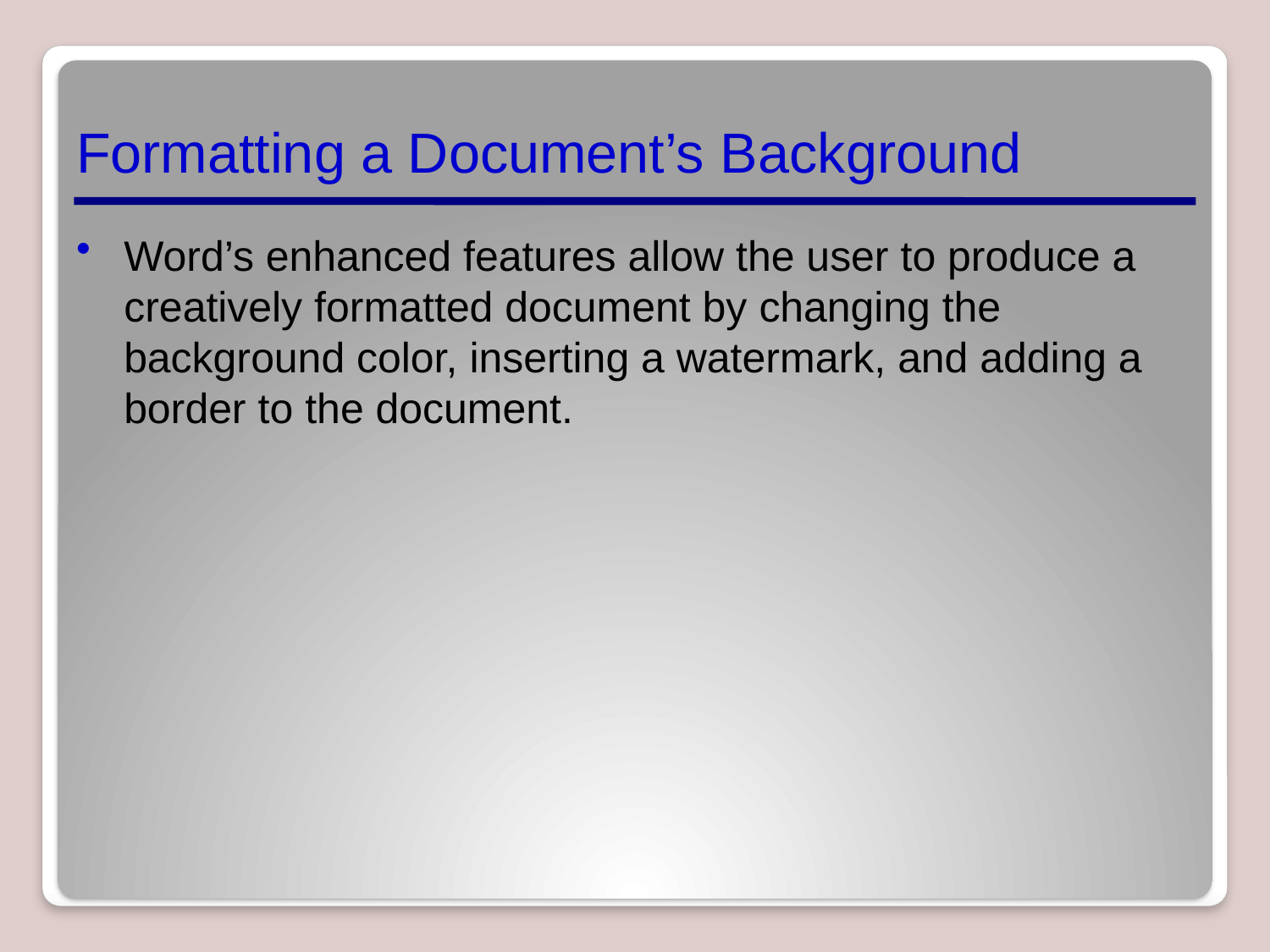

# Formatting a Document’s Background
Word’s enhanced features allow the user to produce a creatively formatted document by changing the background color, inserting a watermark, and adding a border to the document.